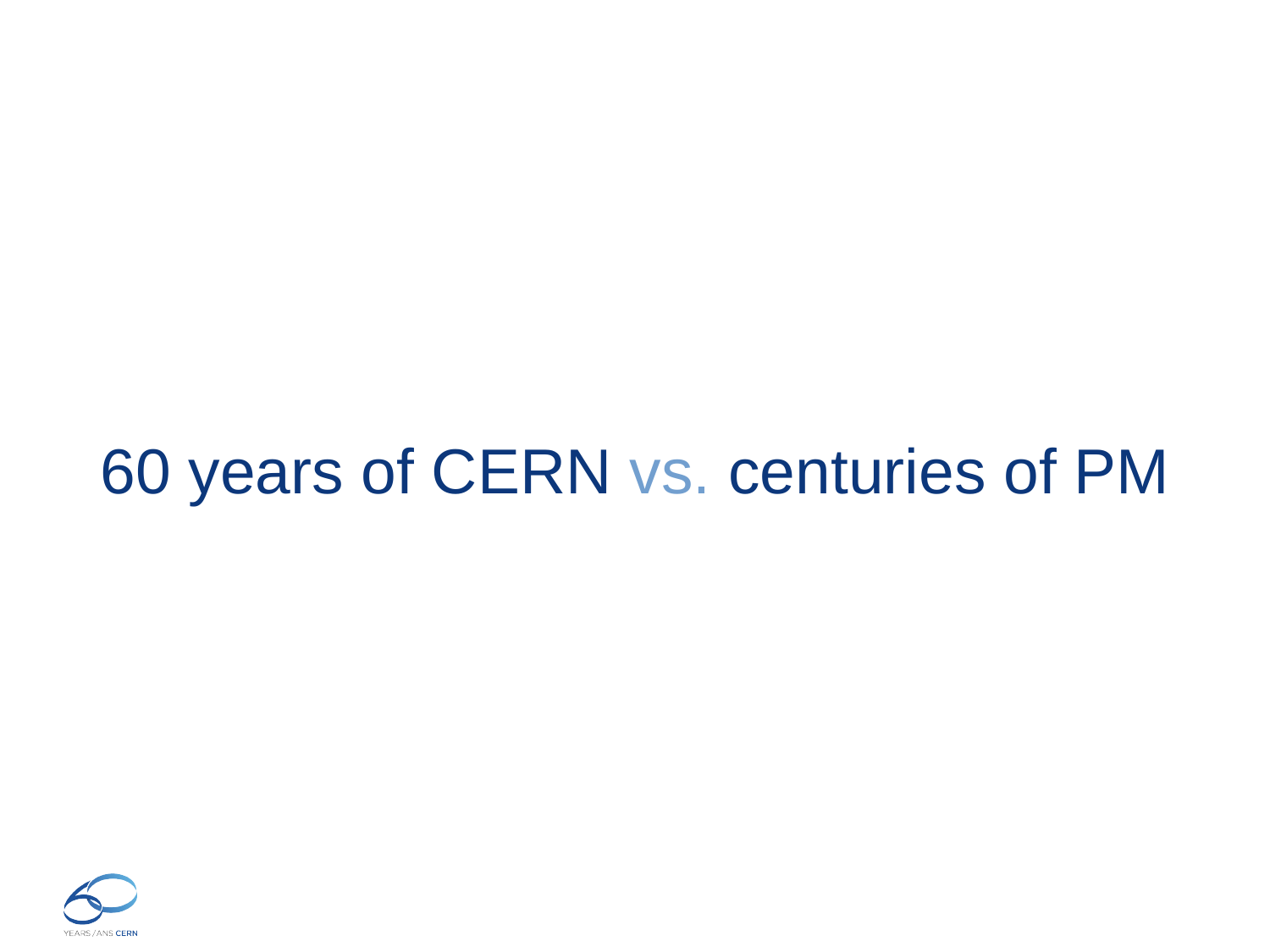

60 years of CERN vs. centuries of PM